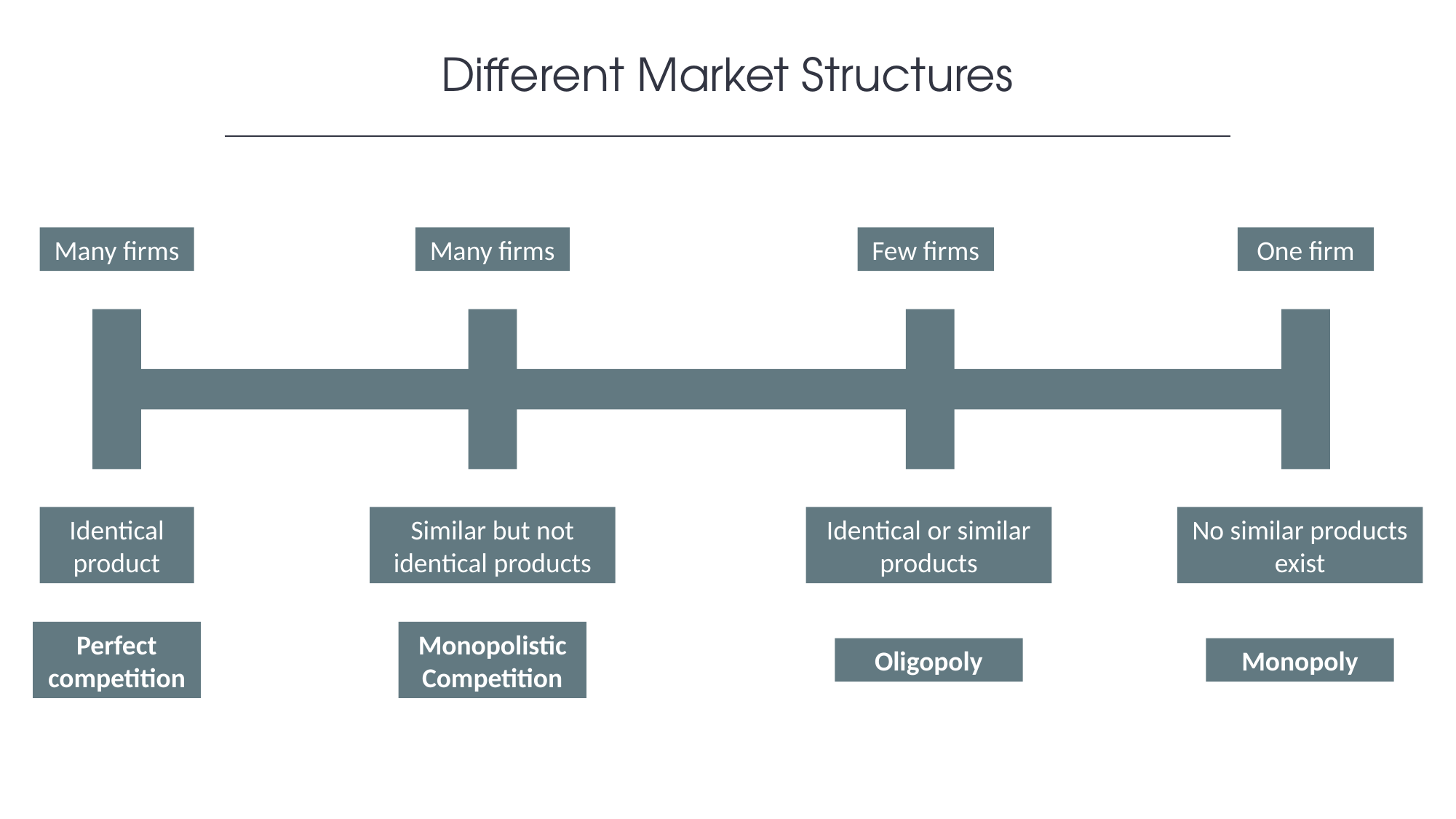

Different Market Structures
Few firms
Many firms
Many firms
One firm

Identical product
Similar but not identical products
Identical or similar products
No similar products exist
Perfect competition
Monopolistic Competition
Oligopoly
Monopoly